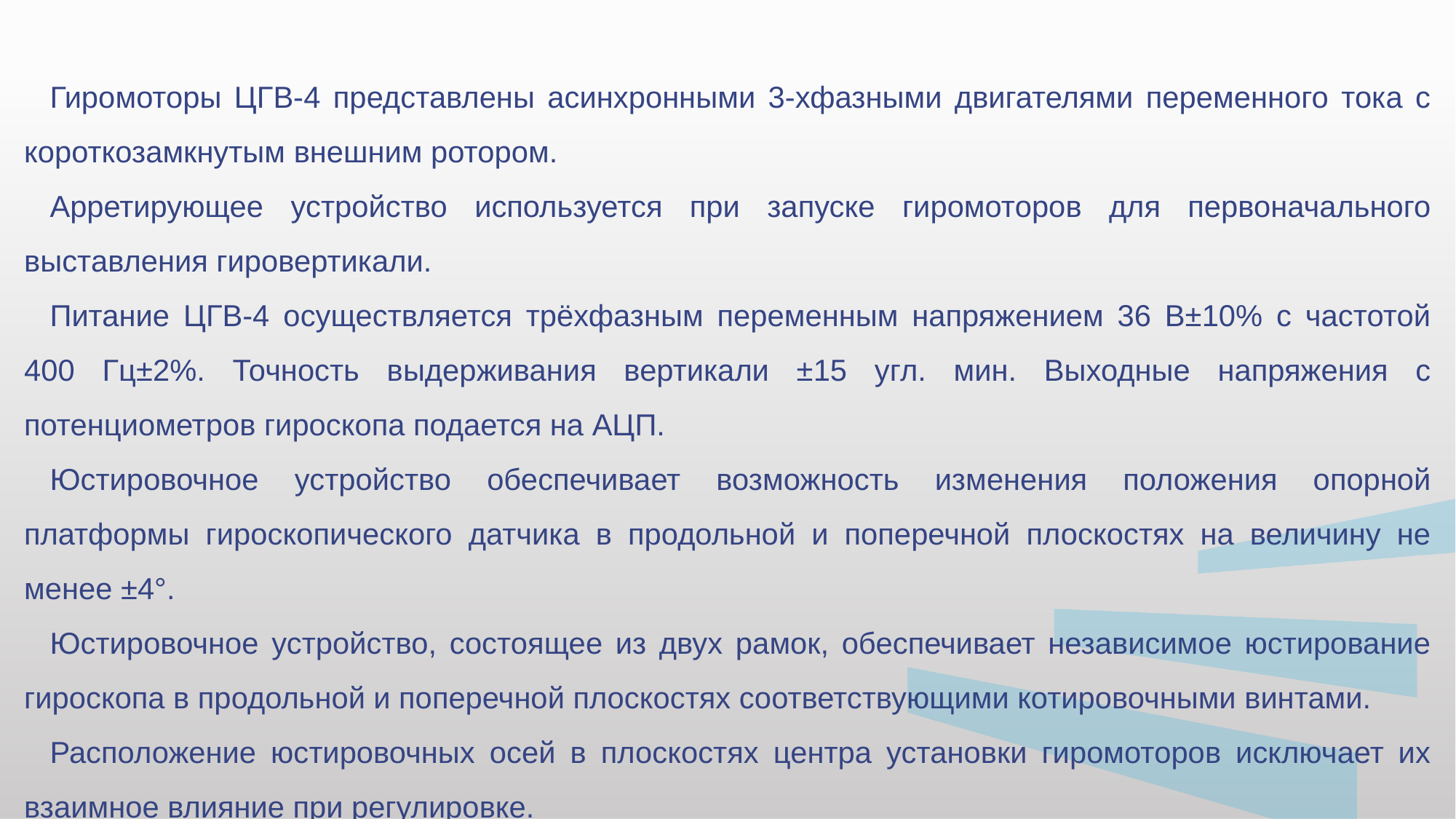

Гиромоторы ЦГВ-4 представлены асинхронными 3-хфазными двигателями переменного тока с короткозамкнутым внешним ротором.
Арретирующее устройство используется при запуске гиромоторов для первоначального выставления гировертикали.
Питание ЦГВ-4 осуществляется трёхфазным переменным напряжением 36 В±10% с частотой 400 Гц±2%. Точность выдерживания вертикали ±15 угл. мин. Выходные напряжения с потенциометров гироскопа подается на АЦП.
Юстировочное устройство обеспечивает возможность изменения положения опорной платформы гироскопического датчика в продольной и поперечной плоскостях на величину не менее ±4°.
Юстировочное устройство, состоящее из двух рамок, обеспечивает независимое юстирование гироскопа в продольной и поперечной плоскостях соответствующими котировочными винтами.
Расположение юстировочных осей в плоскостях центра установки гиромоторов исключает их взаимное влияние при регулировке.